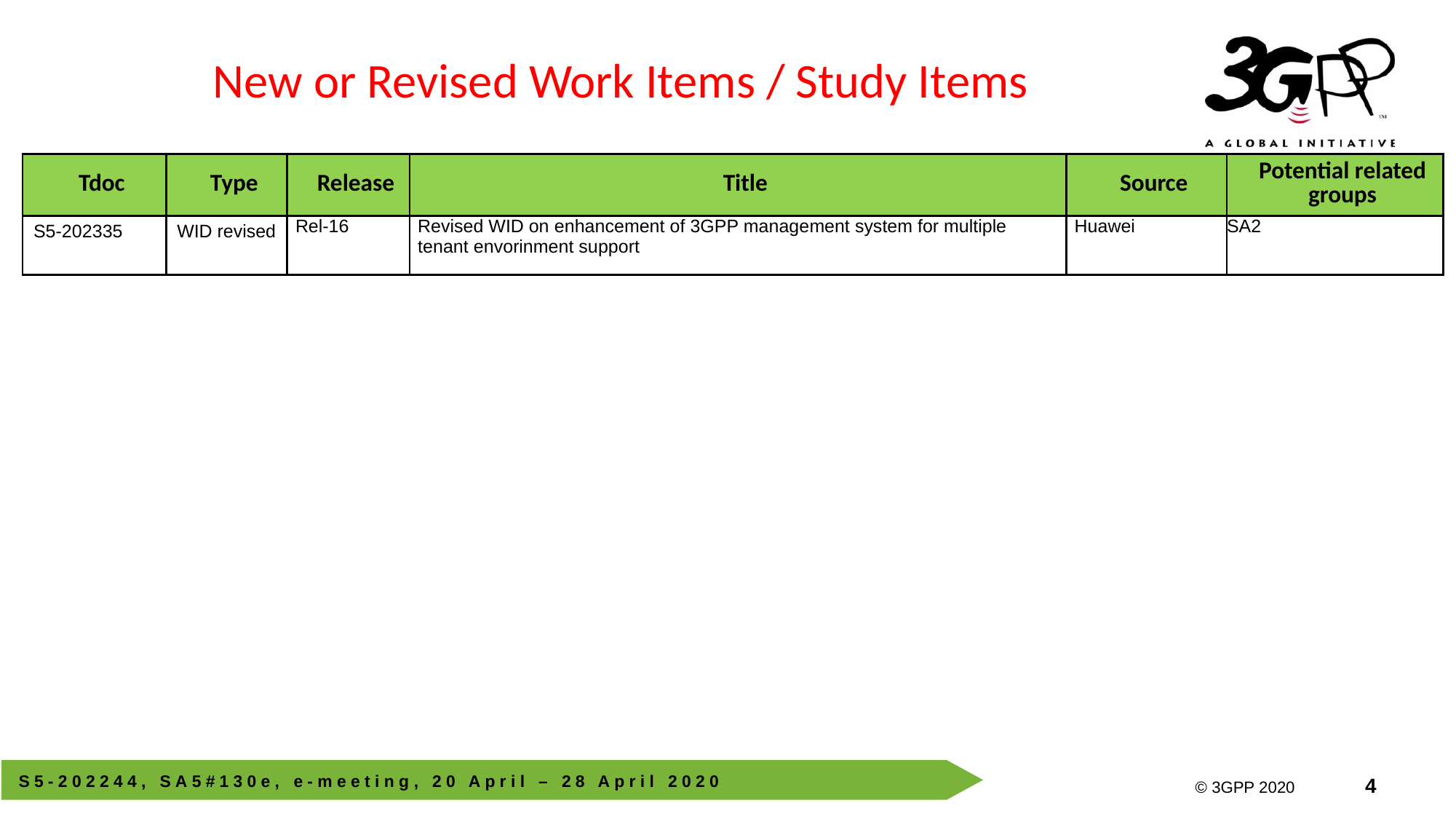

New or Revised Work Items / Study Items
| Tdoc | Type | Release | Title | Source | Potential related groups |
| --- | --- | --- | --- | --- | --- |
| S5-202335 | WID revised | Rel-16 | Revised WID on enhancement of 3GPP management system for multiple tenant envorinment support | Huawei | SA2 |